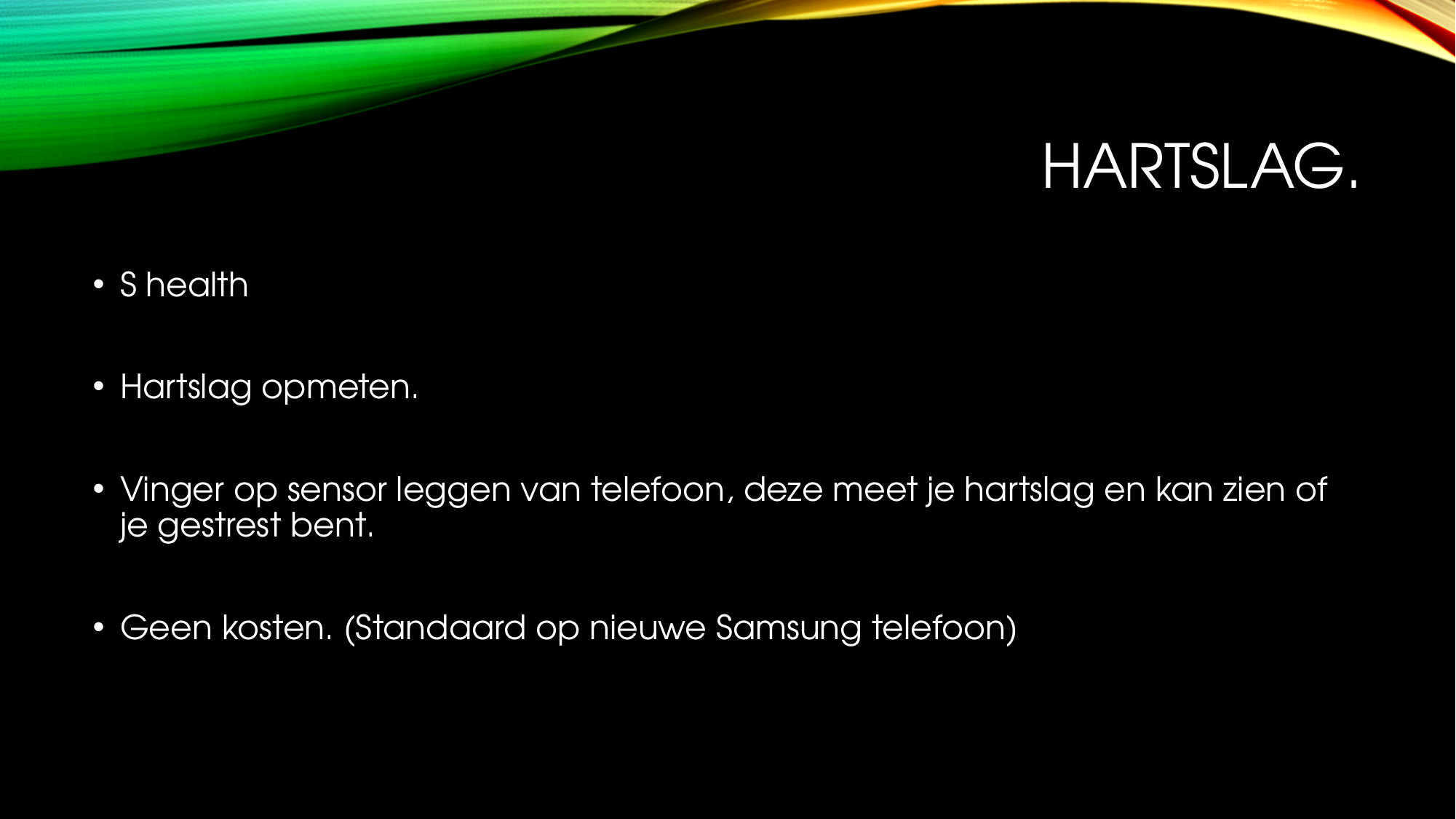

# Hartslag.
S health

Hartslag opmeten.

Vinger op sensor leggen van telefoon, deze meet je hartslag en kan zien of je gestrest bent.

Geen kosten. (Standaard op nieuwe Samsung telefoon)